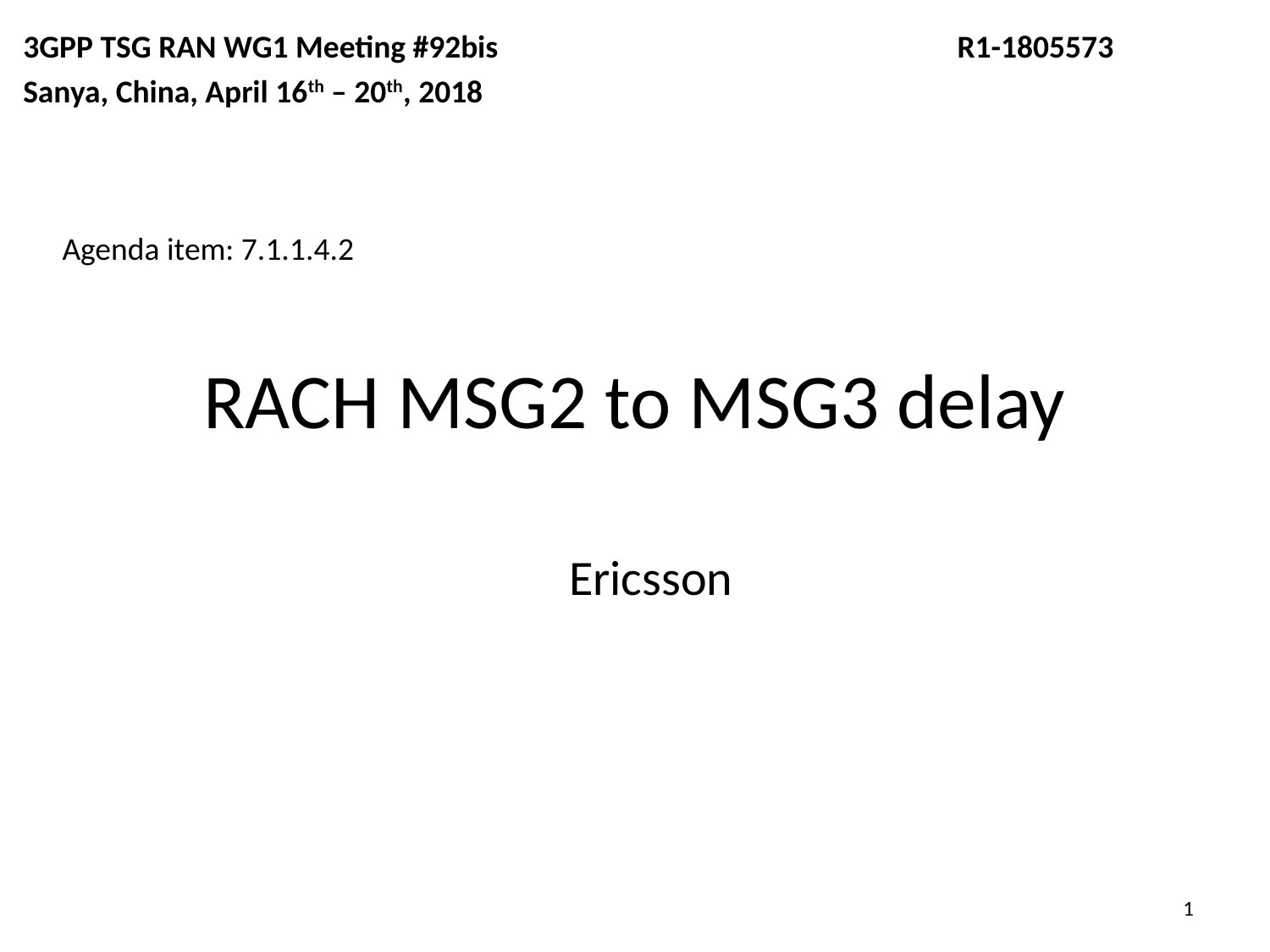

3GPP TSG RAN WG1 Meeting #92bis               		                        R1-1805573
Sanya, China, April 16th – 20th, 2018
Agenda item: 7.1.1.4.2
# RACH MSG2 to MSG3 delay
Ericsson
1